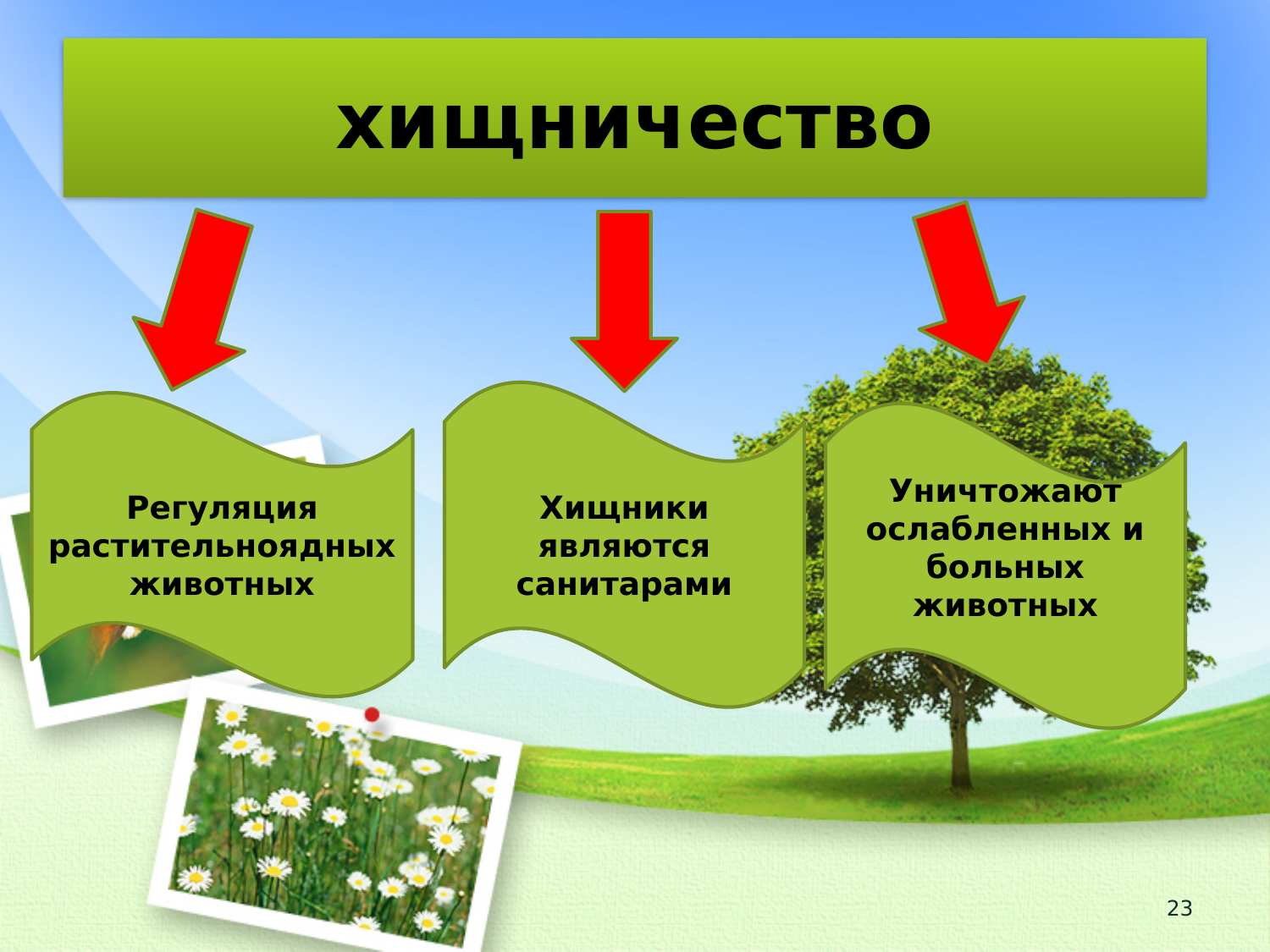

# хищничество

Хищники являются санитарами
Регуляция растительноядных животных
Уничтожают ослабленных и больных животных

23